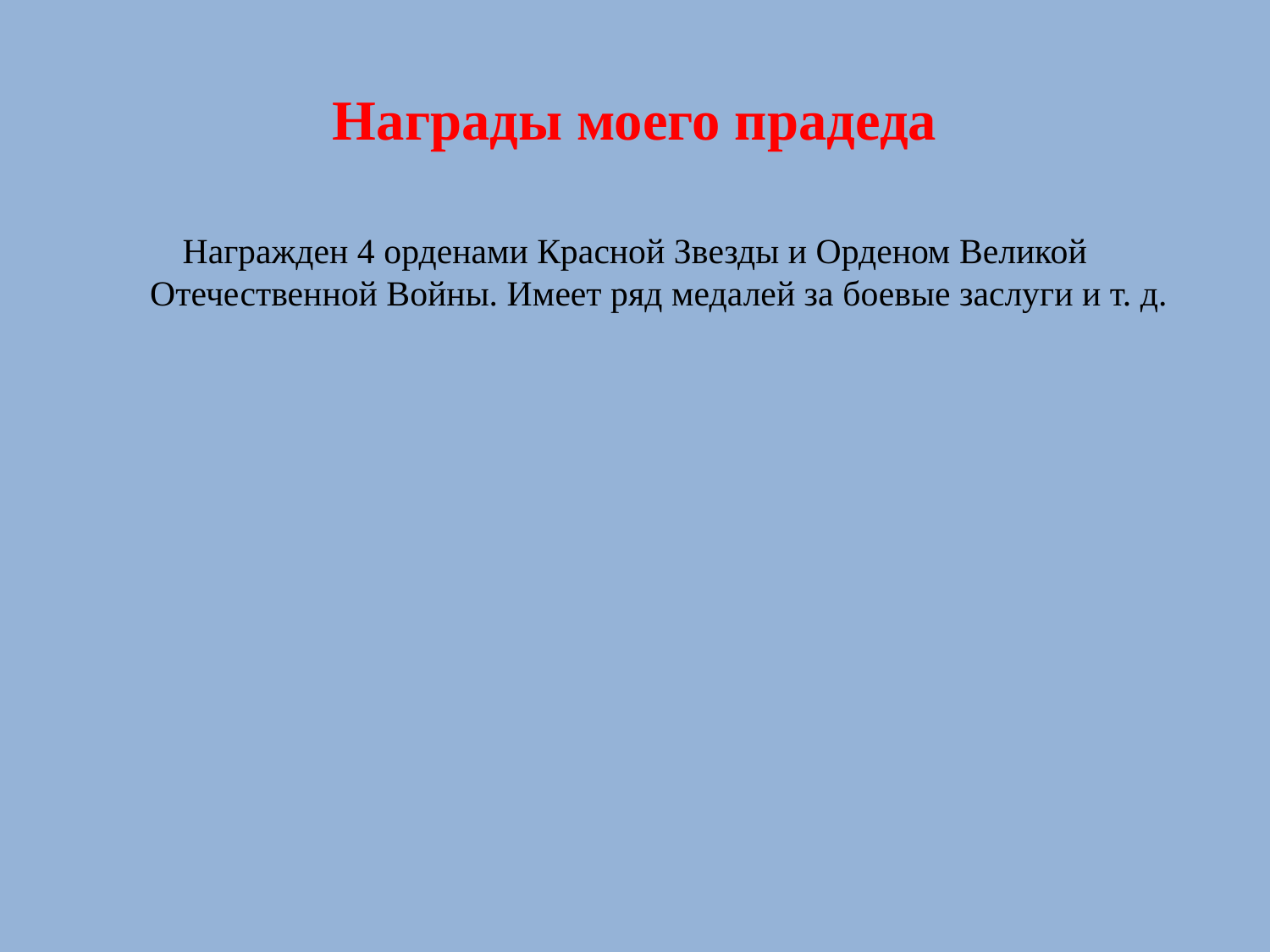

# Награды моего прадеда
Награжден 4 орденами Красной Звезды и Орденом Великой Отечественной Войны. Имеет ряд медалей за боевые заслуги и т. д.